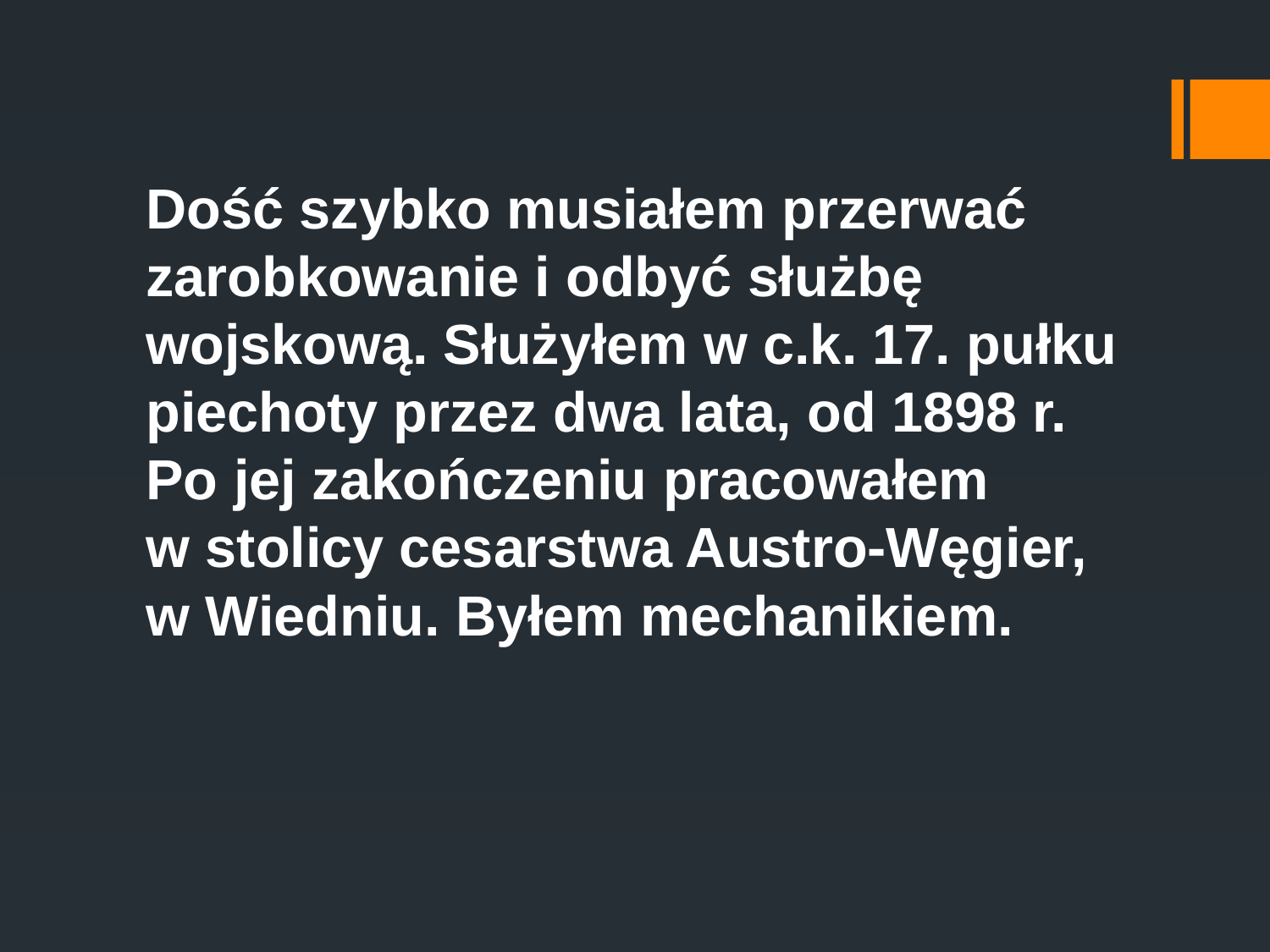

Dość szybko musiałem przerwać zarobkowanie i odbyć służbę wojskową. Służyłem w c.k. 17. pułku piechoty przez dwa lata, od 1898 r. Po jej zakończeniu pracowałem
w stolicy cesarstwa Austro-Węgier, w Wiedniu. Byłem mechanikiem.